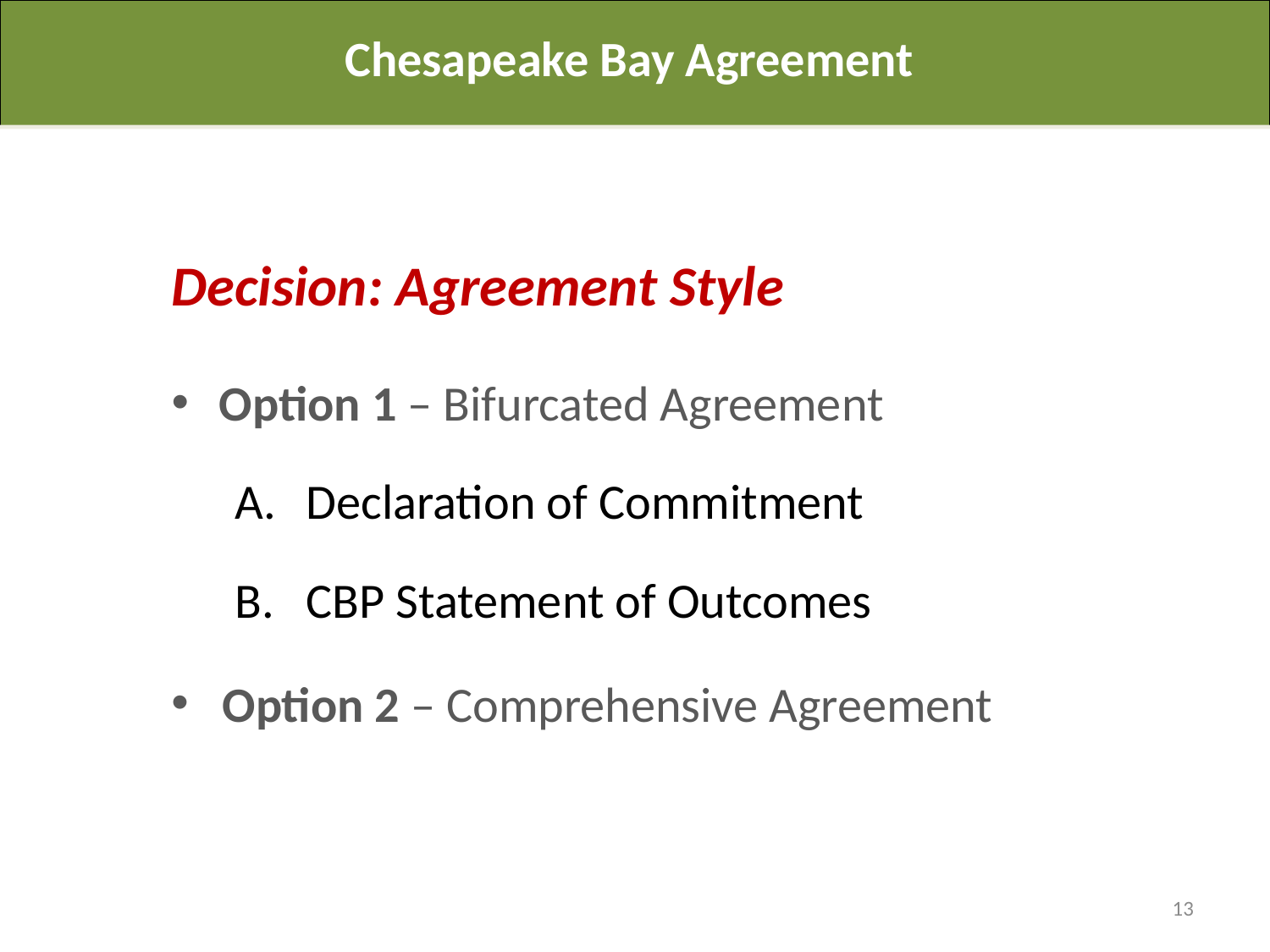

Chesapeake Bay Agreement
Decision: Agreement Style

Option 1 – Bifurcated Agreement
Declaration of Commitment
CBP Statement of Outcomes

   Option 2 – Comprehensive Agreement

13